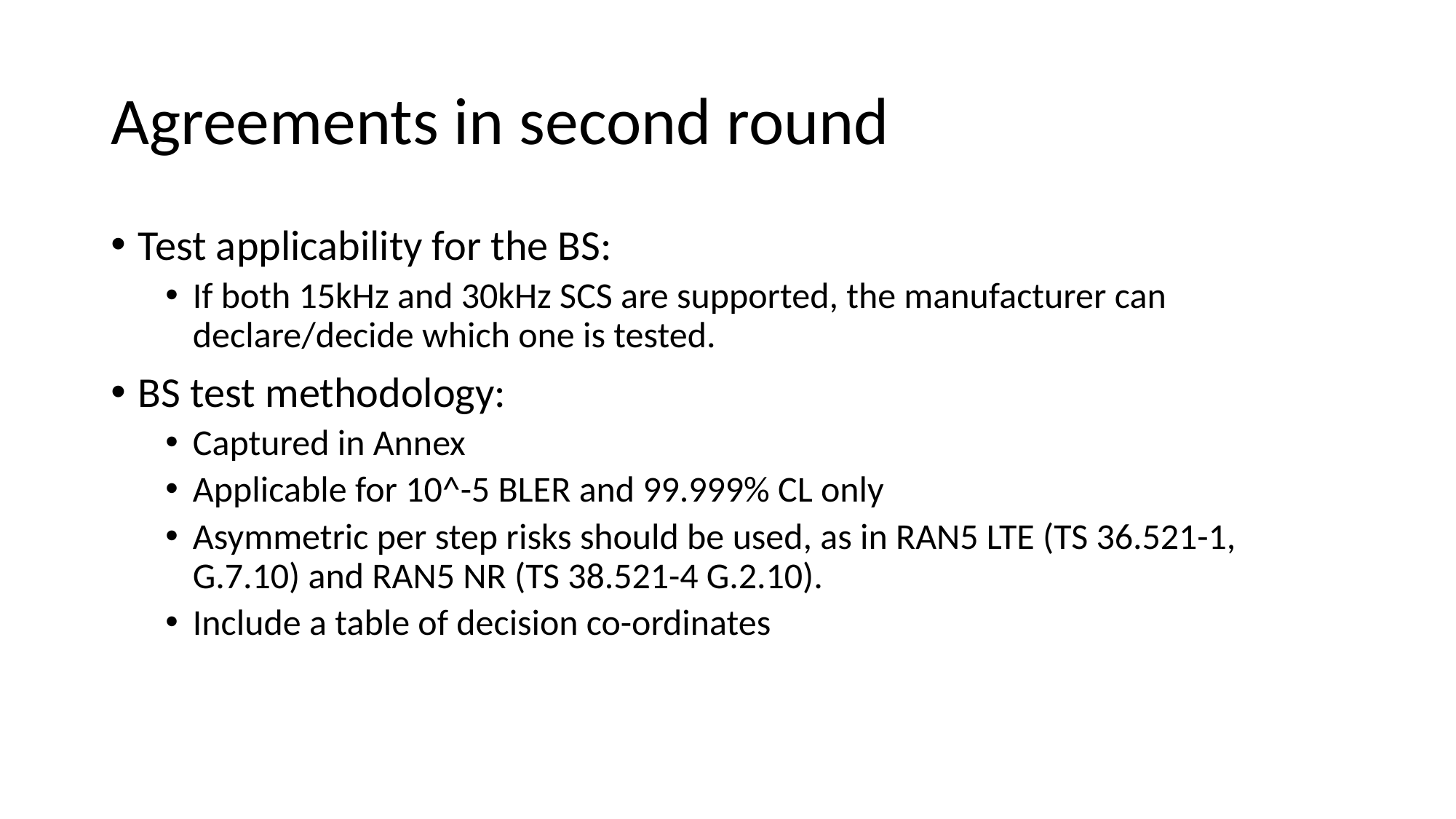

# Agreements in second round
Test applicability for the BS:
If both 15kHz and 30kHz SCS are supported, the manufacturer can declare/decide which one is tested.
BS test methodology:
Captured in Annex
Applicable for 10^-5 BLER and 99.999% CL only
Asymmetric per step risks should be used, as in RAN5 LTE (TS 36.521-1, G.7.10) and RAN5 NR (TS 38.521-4 G.2.10).
Include a table of decision co-ordinates